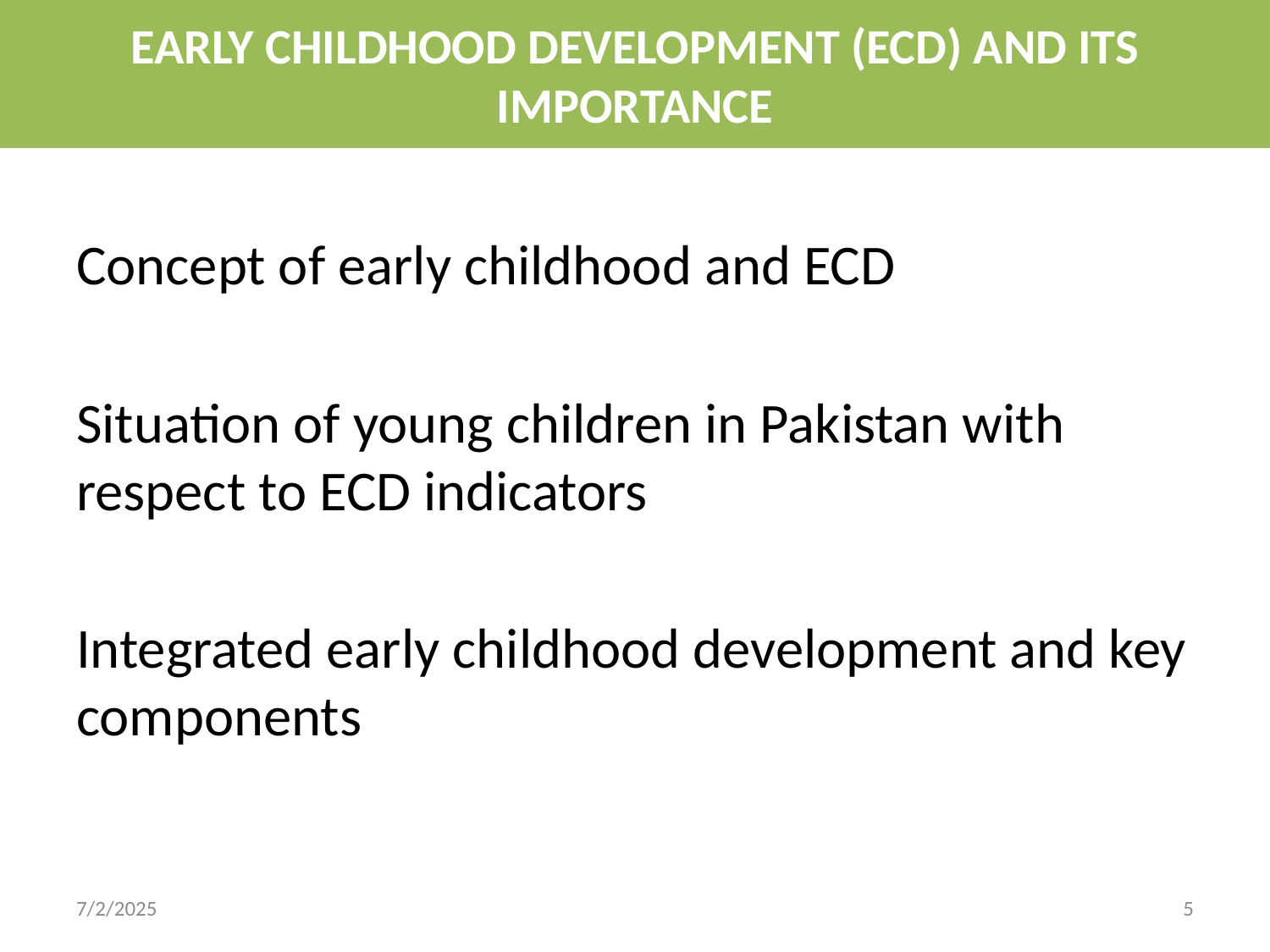

EARLY CHILDHOOD DEVELOPMENT (ECD) AND ITS IMPORTANCE
Concept of early childhood and ECD

Situation of young children in Pakistan with respect to ECD indicators

Integrated early childhood development and key components

7/2/2025
5